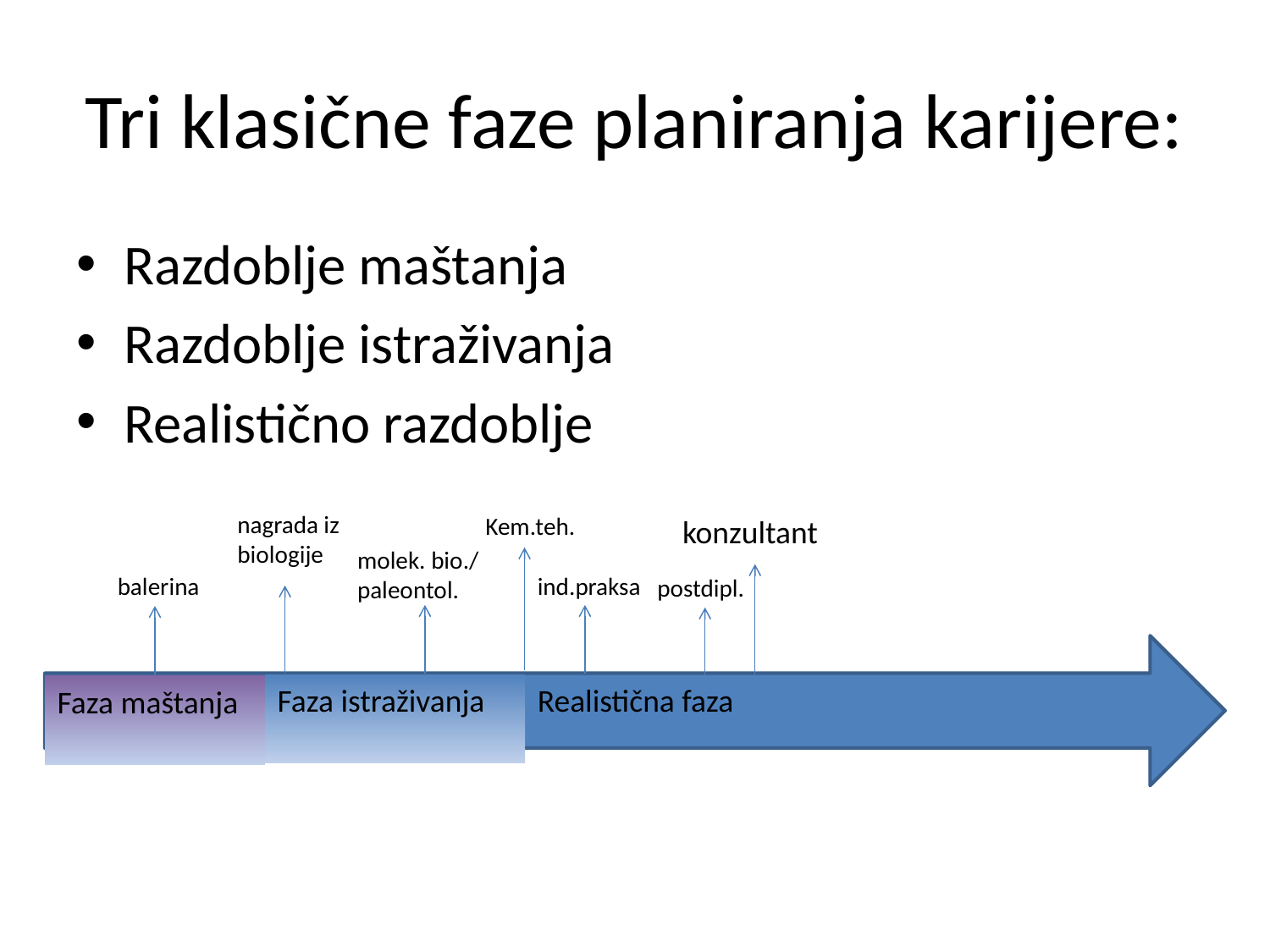

# Tri klasične faze planiranja karijere:
Razdoblje maštanja
Razdoblje istraživanja
Realistično razdoblje
nagrada iz biologije
Kem.teh.
konzultant
molek. bio./ paleontol.
balerina
ind.praksa
postdipl.

Realistična faza

Faza istraživanja

Faza maštanja